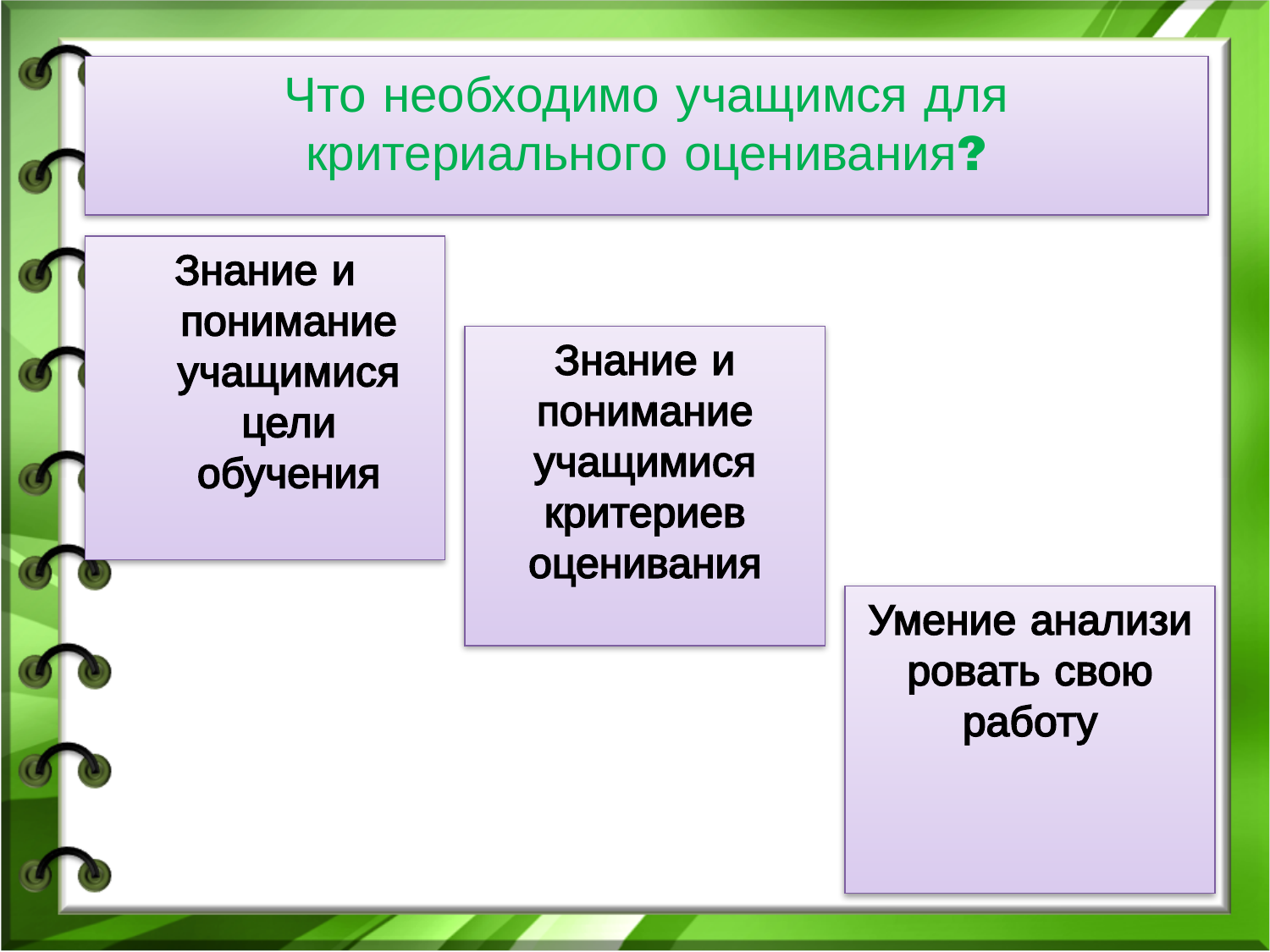

# Что необходимо учащимся для критериального оценивания?
Знание и понимание учащимися цели обучения
Знание и понимание учащимися критериев оценивания
Умение анализи
ровать свою работу